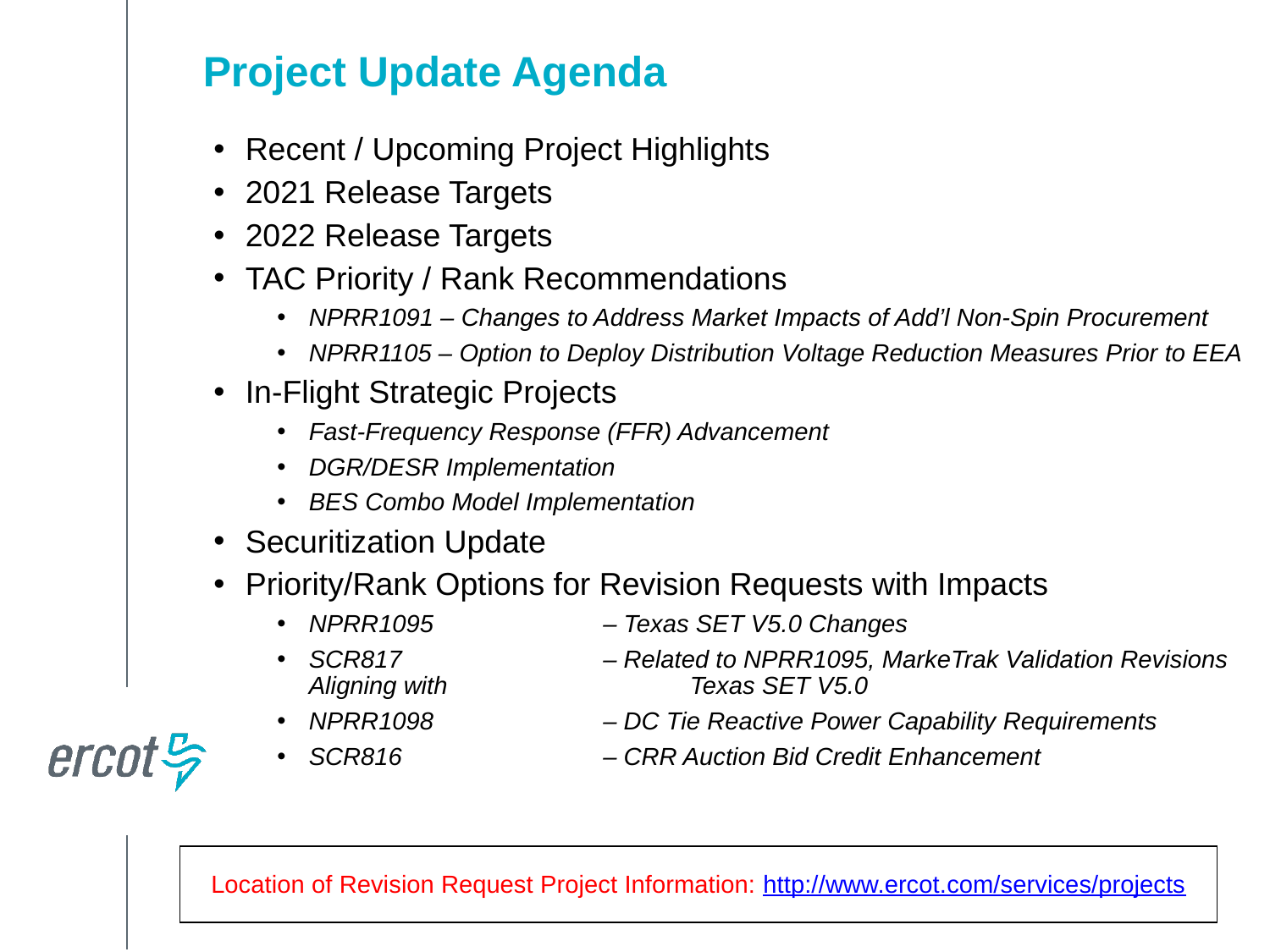

Project Update Agenda
Recent / Upcoming Project Highlights
2021 Release Targets
2022 Release Targets
TAC Priority / Rank Recommendations
NPRR1091 – Changes to Address Market Impacts of Add’l Non-Spin Procurement
NPRR1105 – Option to Deploy Distribution Voltage Reduction Measures Prior to EEA
In-Flight Strategic Projects
Fast-Frequency Response (FFR) Advancement
DGR/DESR Implementation
BES Combo Model Implementation
Securitization Update
Priority/Rank Options for Revision Requests with Impacts
NPRR1095 	– Texas SET V5.0 Changes
SCR817 	– Related to NPRR1095, MarkeTrak Validation Revisions Aligning with 		Texas SET V5.0
NPRR1098 	– DC Tie Reactive Power Capability Requirements
SCR816 	– CRR Auction Bid Credit Enhancement

Location of Revision Request Project Information: http://www.ercot.com/services/projects